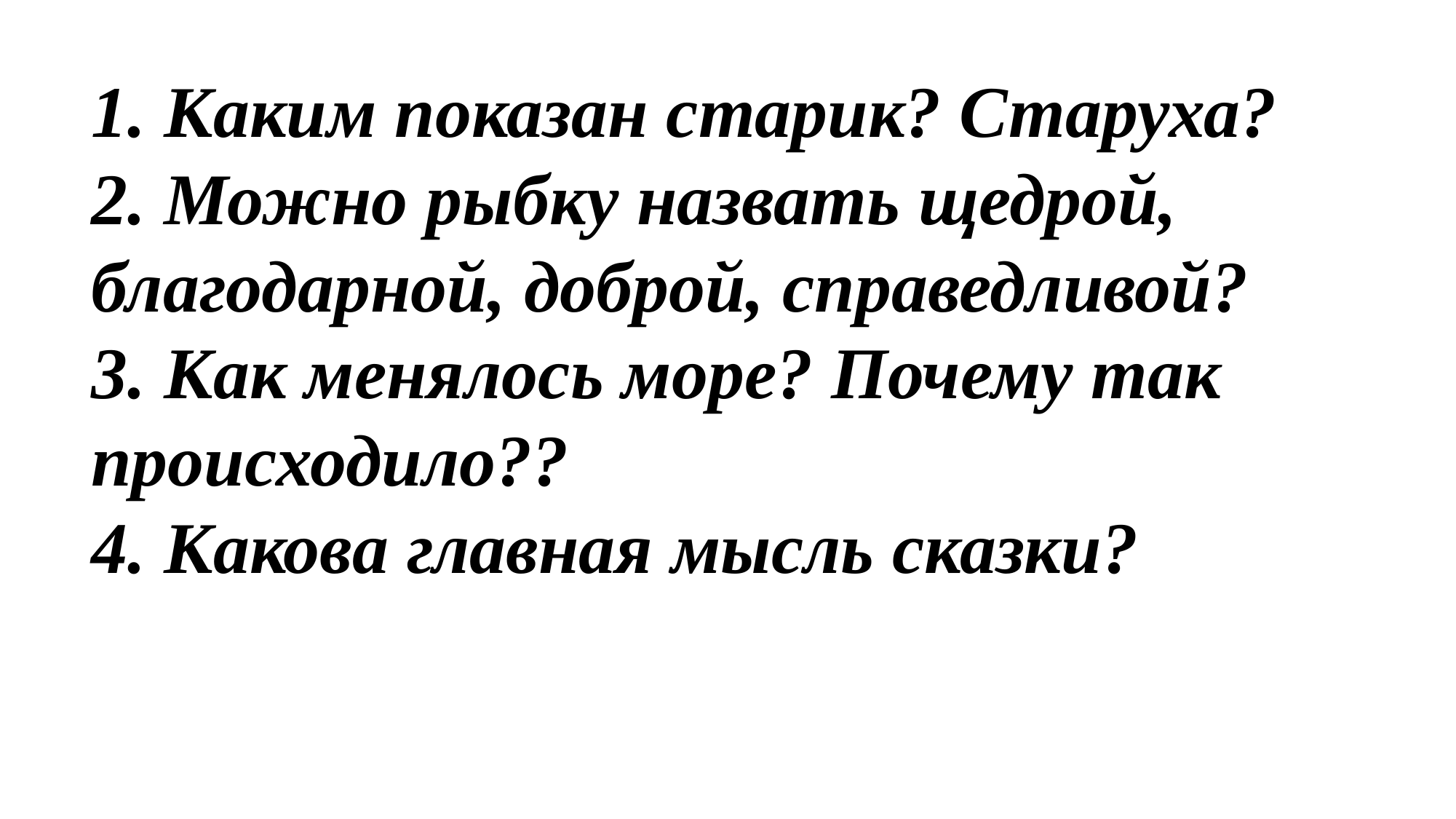

1. Каким показан старик? Старуха?
2. Можно рыбку назвать щедрой, благодарной, доброй, справедливой?
3. Как менялось море? Почему так происходило??
4. Какова главная мысль сказки?